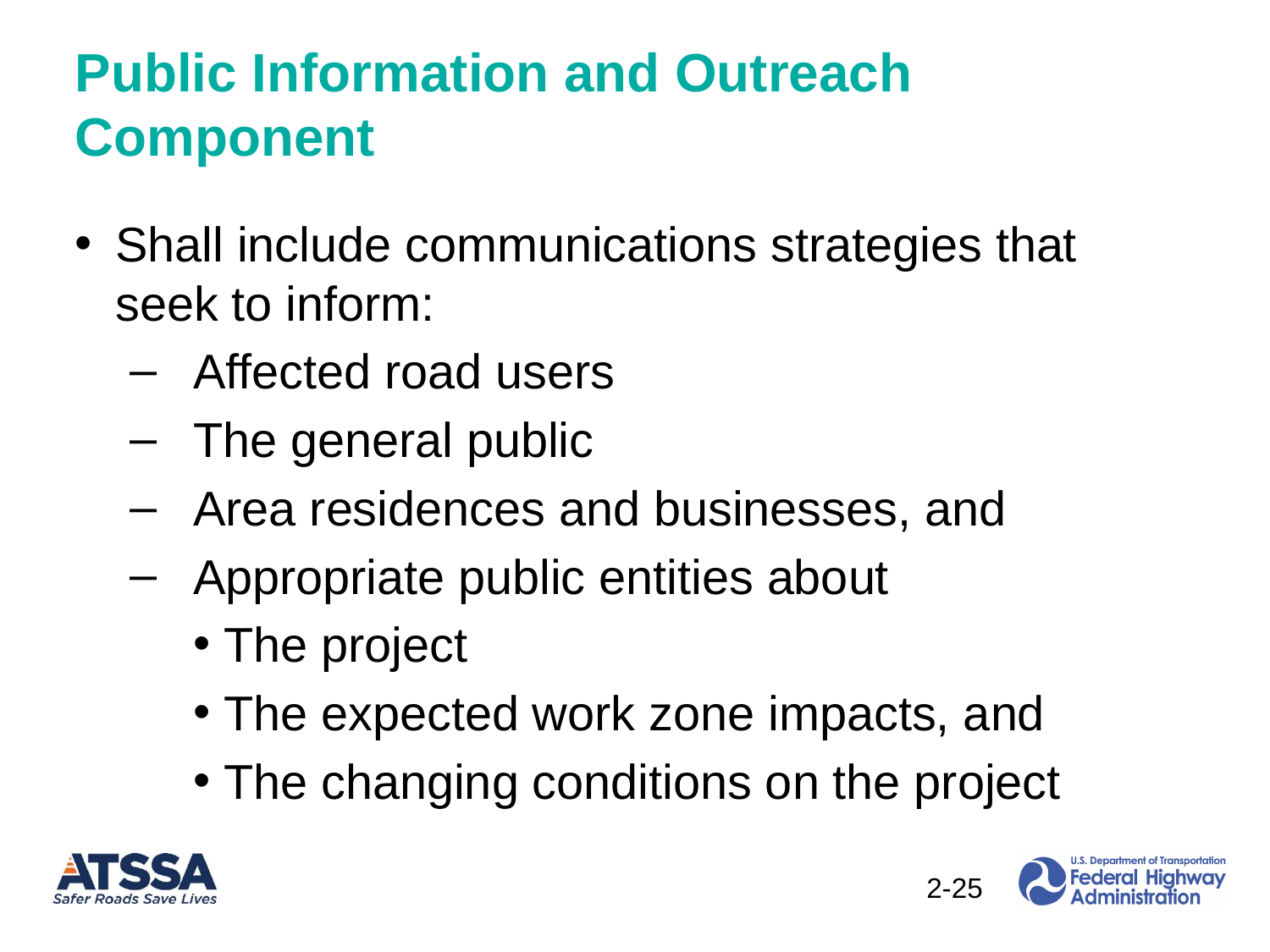

# Public Information and Outreach Component
Shall include communications strategies that seek to inform:
Affected road users
The general public
Area residences and businesses, and
Appropriate public entities about
The project
The expected work zone impacts, and
The changing conditions on the project